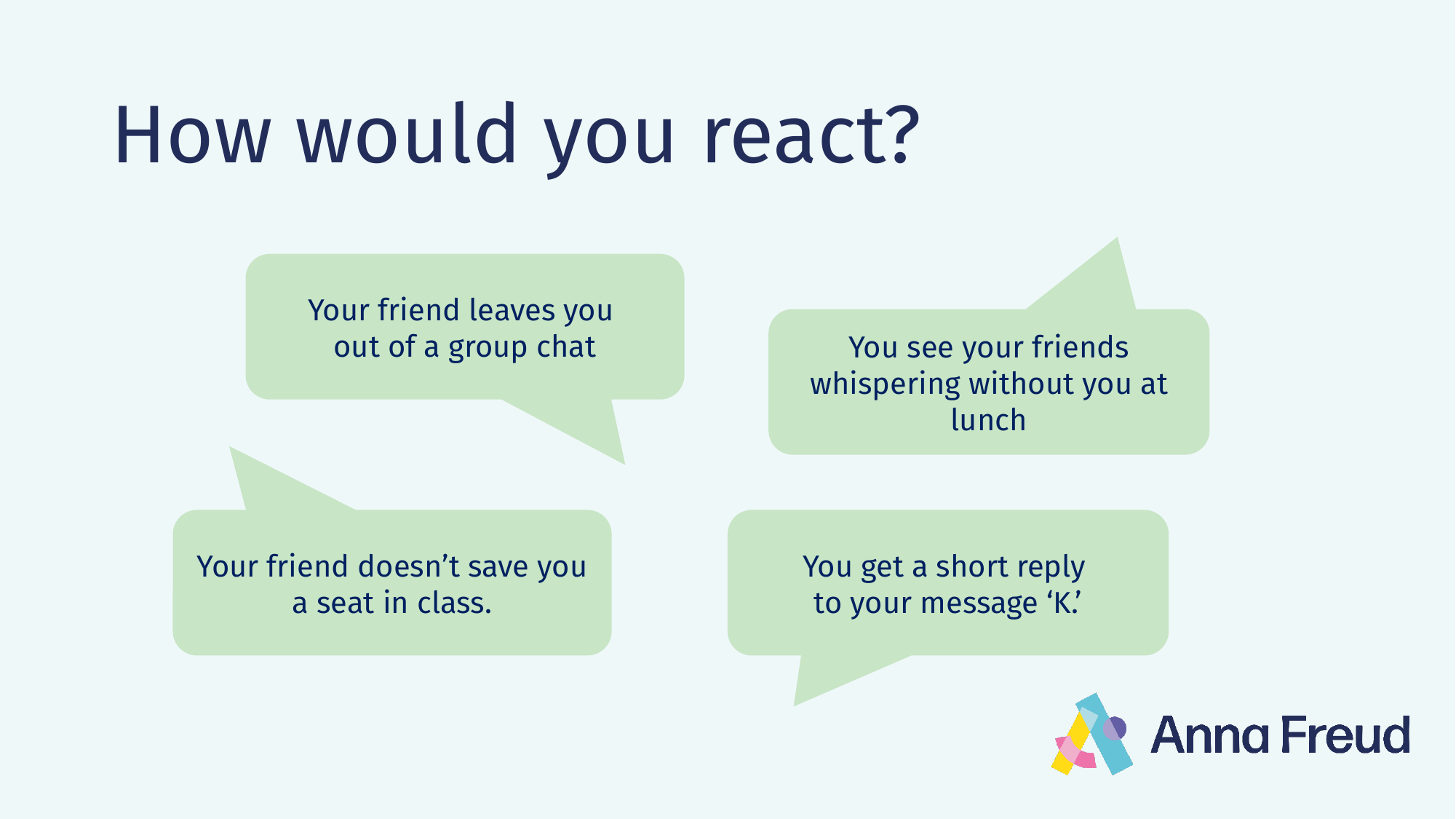

# How would you react?
Your friend leaves you
out of a group chat
You see your friends whispering without you at lunch
Your friend doesn’t save you a seat in class.
You get a short reply
to your message ‘K.’